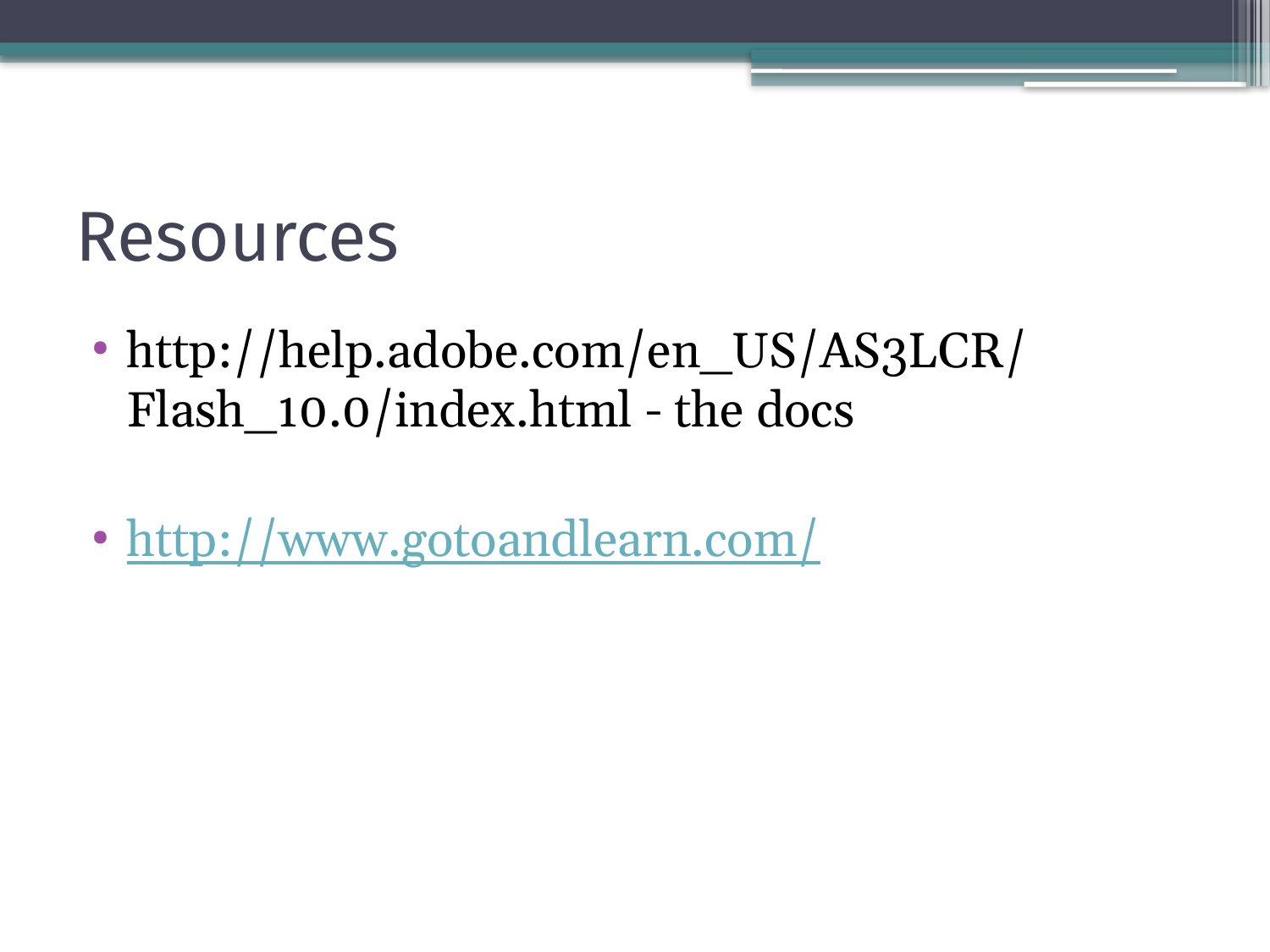

# Resources
http://help.adobe.com/en_US/AS3LCR/Flash_10.0/index.html - the docs

http://www.gotoandlearn.com/